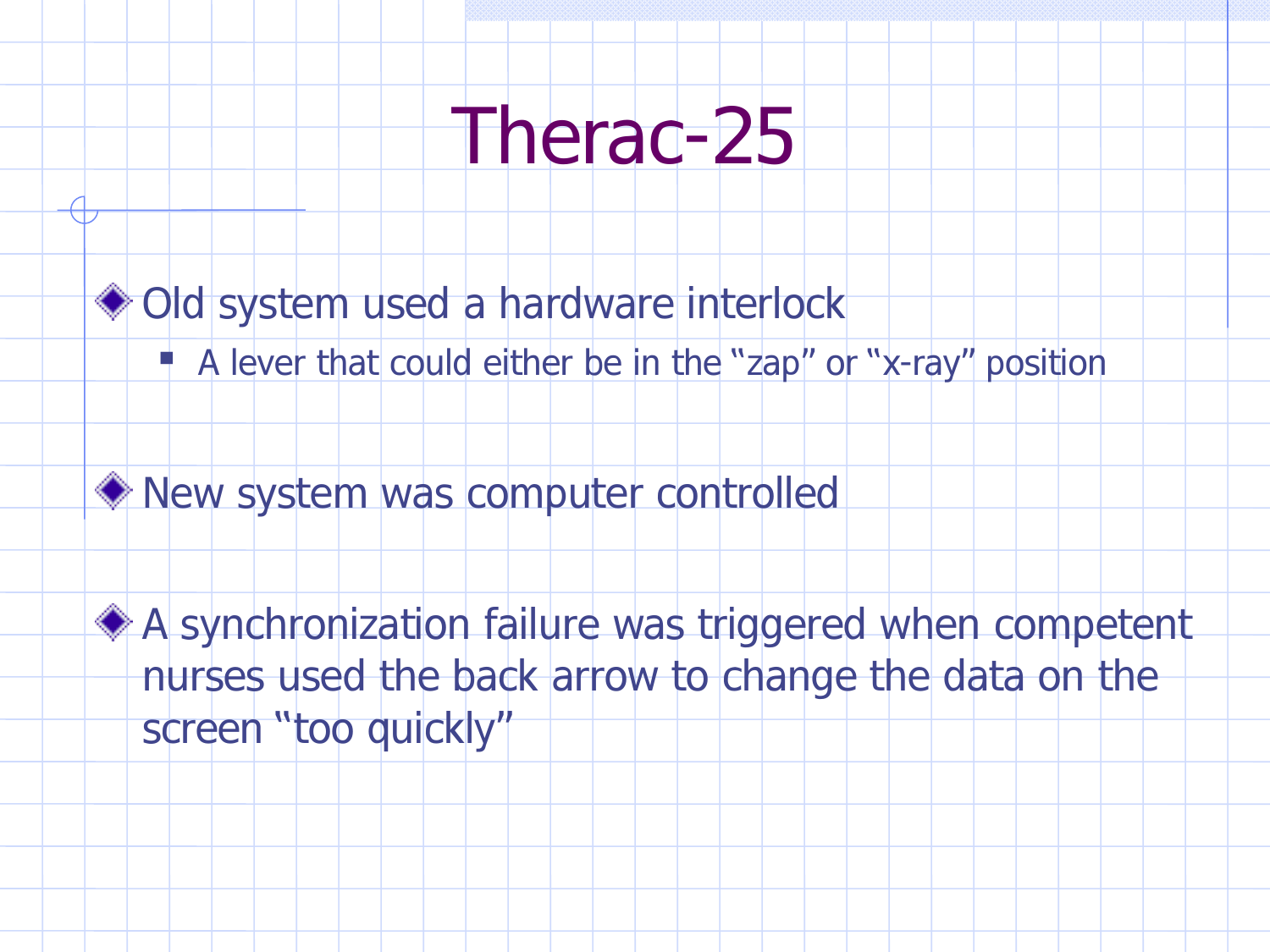

# Therac-25
Old system used a hardware interlock
A lever that could either be in the “zap” or “x-ray” position

New system was computer controlled

A synchronization failure was triggered when competent nurses used the back arrow to change the data on the screen “too quickly”